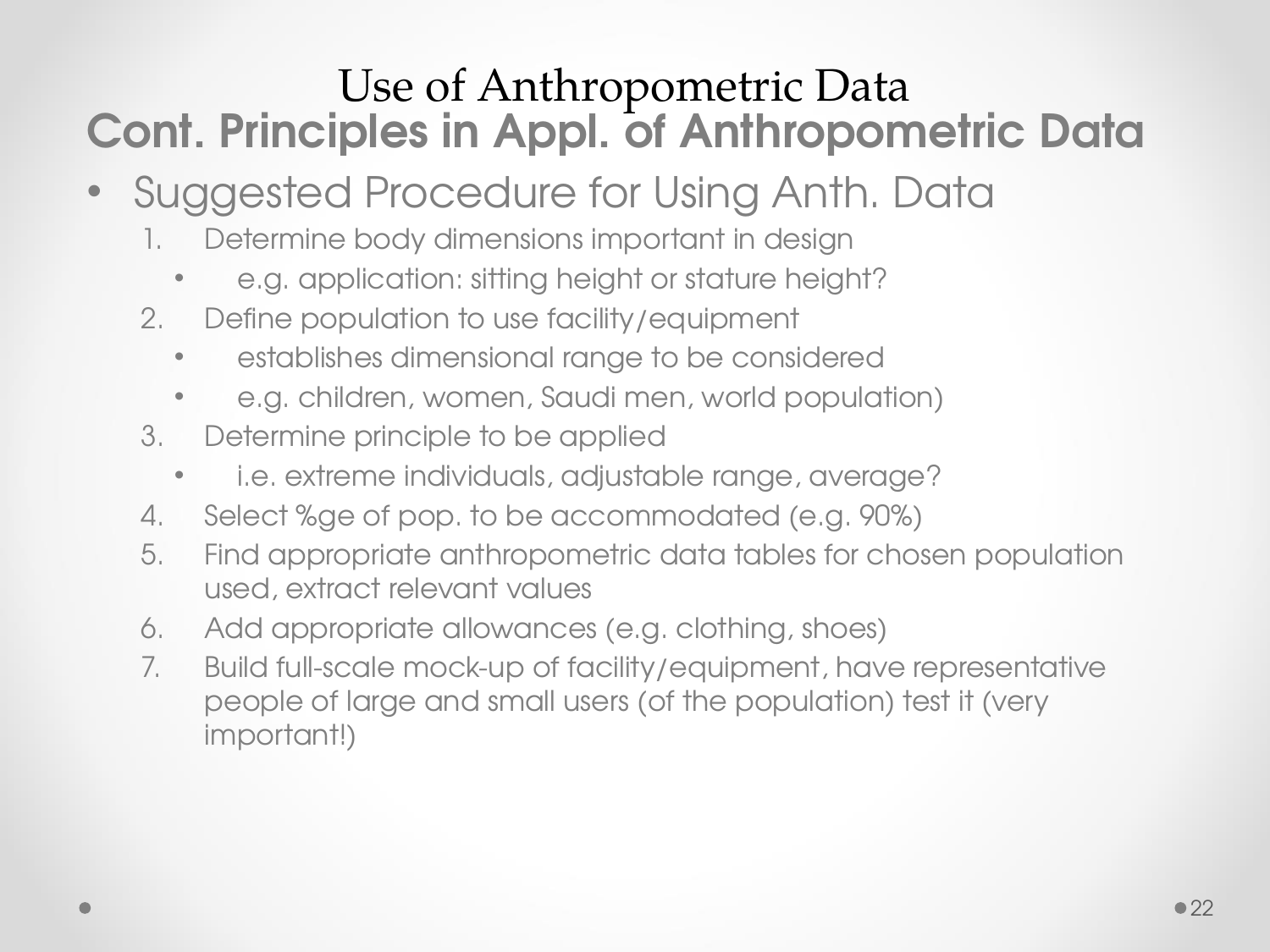

# Use of Anthropometric Data

Cont. Principles in Appl. of Anthropometric Data
Suggested Procedure for Using Anth. Data
Determine body dimensions important in design
e.g. application: sitting height or stature height?
Define population to use facility/equipment
establishes dimensional range to be considered
e.g. children, women, Saudi men, world population)
Determine principle to be applied
i.e. extreme individuals, adjustable range, average?
Select %ge of pop. to be accommodated (e.g. 90%)
Find appropriate anthropometric data tables for chosen population used, extract relevant values
Add appropriate allowances (e.g. clothing, shoes)
Build full-scale mock-up of facility/equipment, have representative people of large and small users (of the population) test it (very important!)
22